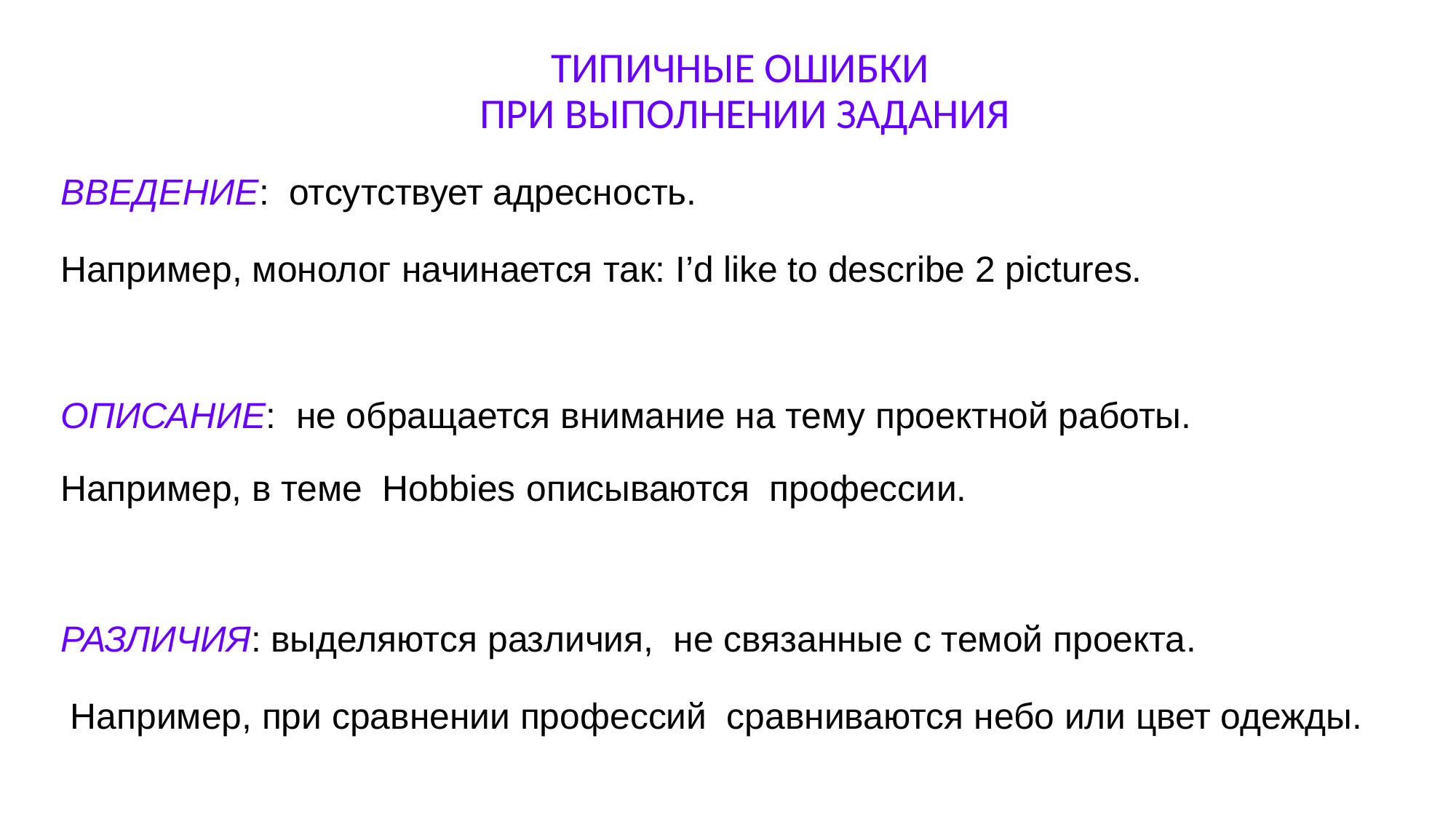

# ТИПИЧНЫЕ ОШИБКИ ПРИ ВЫПОЛНЕНИИ ЗАДАНИЯ
ВВЕДЕНИЕ:  отсутствует адресность.
Например, монолог начинается так: I’d like to describe 2 pictures.

ОПИСАНИЕ:  не обращается внимание на тему проектной работы.
Например, в теме  Hobbies описываются  профессии.

РАЗЛИЧИЯ: выделяются различия,  не связанные с темой проекта.
 Например, при сравнении профессий  сравниваются небо или цвет одежды.